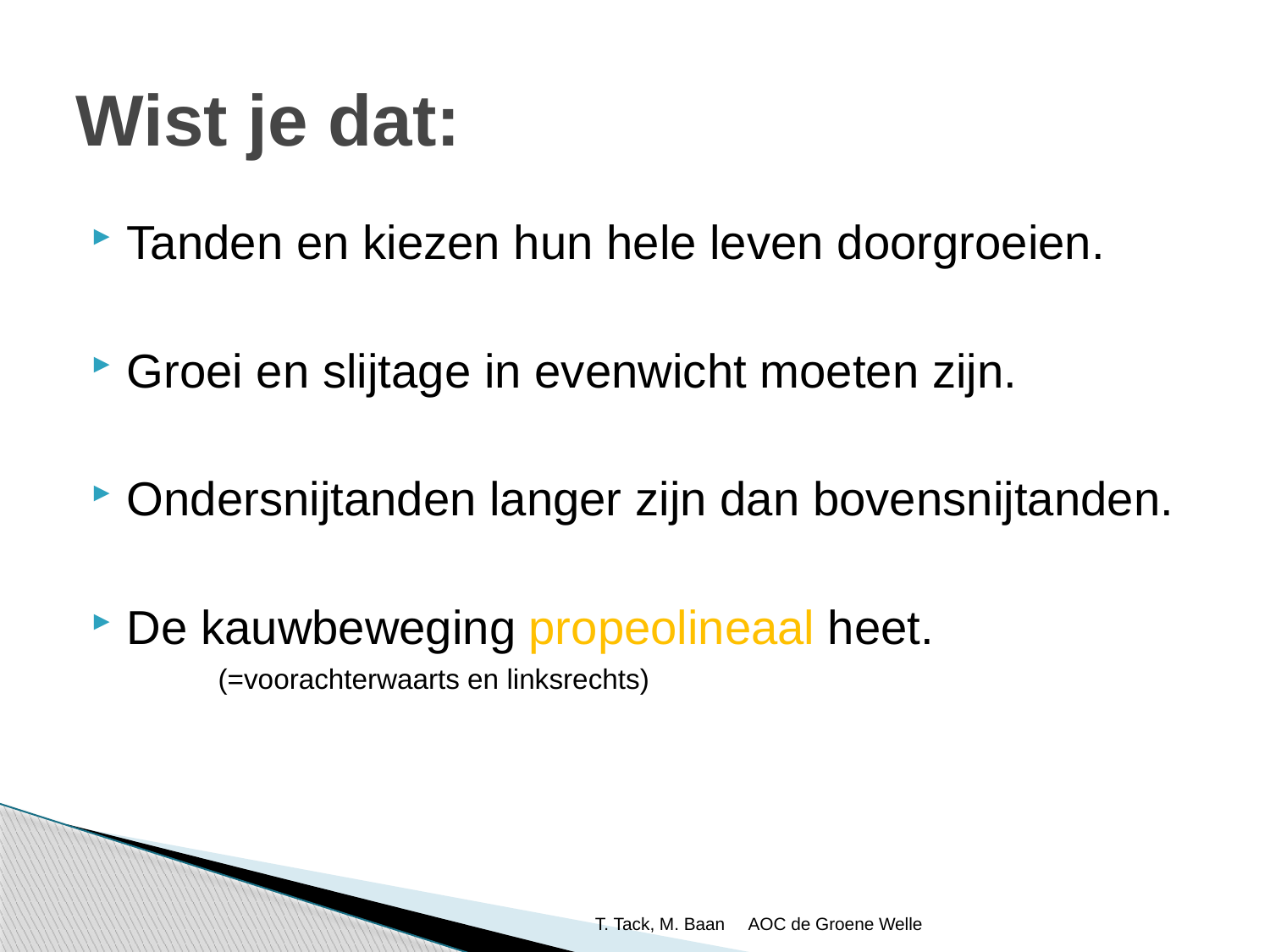

# Wist je dat:
Tanden en kiezen hun hele leven doorgroeien.

Groei en slijtage in evenwicht moeten zijn.

Ondersnijtanden langer zijn dan bovensnijtanden.

De kauwbeweging propeolineaal heet.
	(=voorachterwaarts en linksrechts)

T. Tack, M. Baan     AOC de Groene Welle